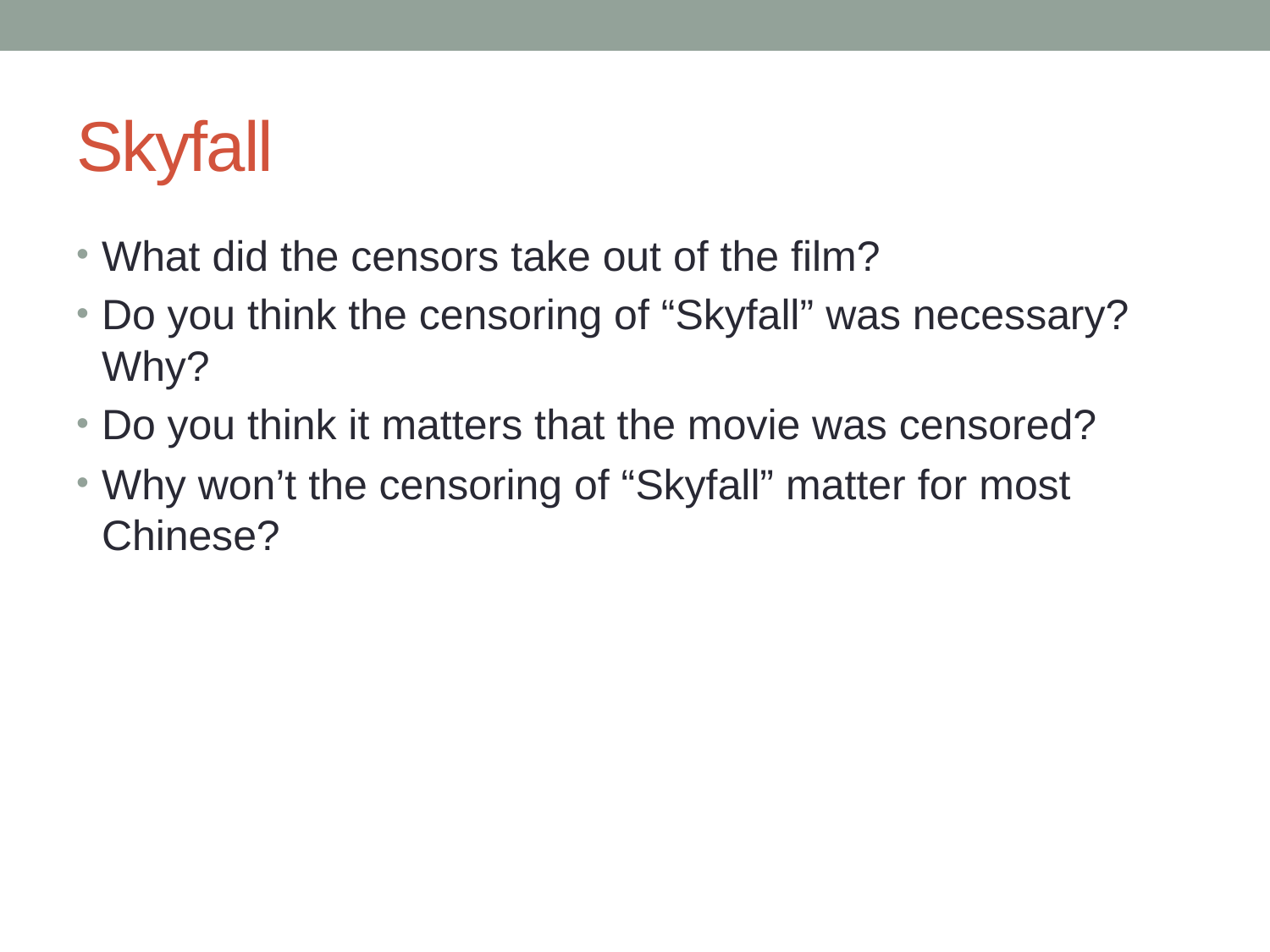

# Skyfall
What did the censors take out of the film?
Do you think the censoring of “Skyfall” was necessary? Why?
Do you think it matters that the movie was censored?
Why won’t the censoring of “Skyfall” matter for most Chinese?